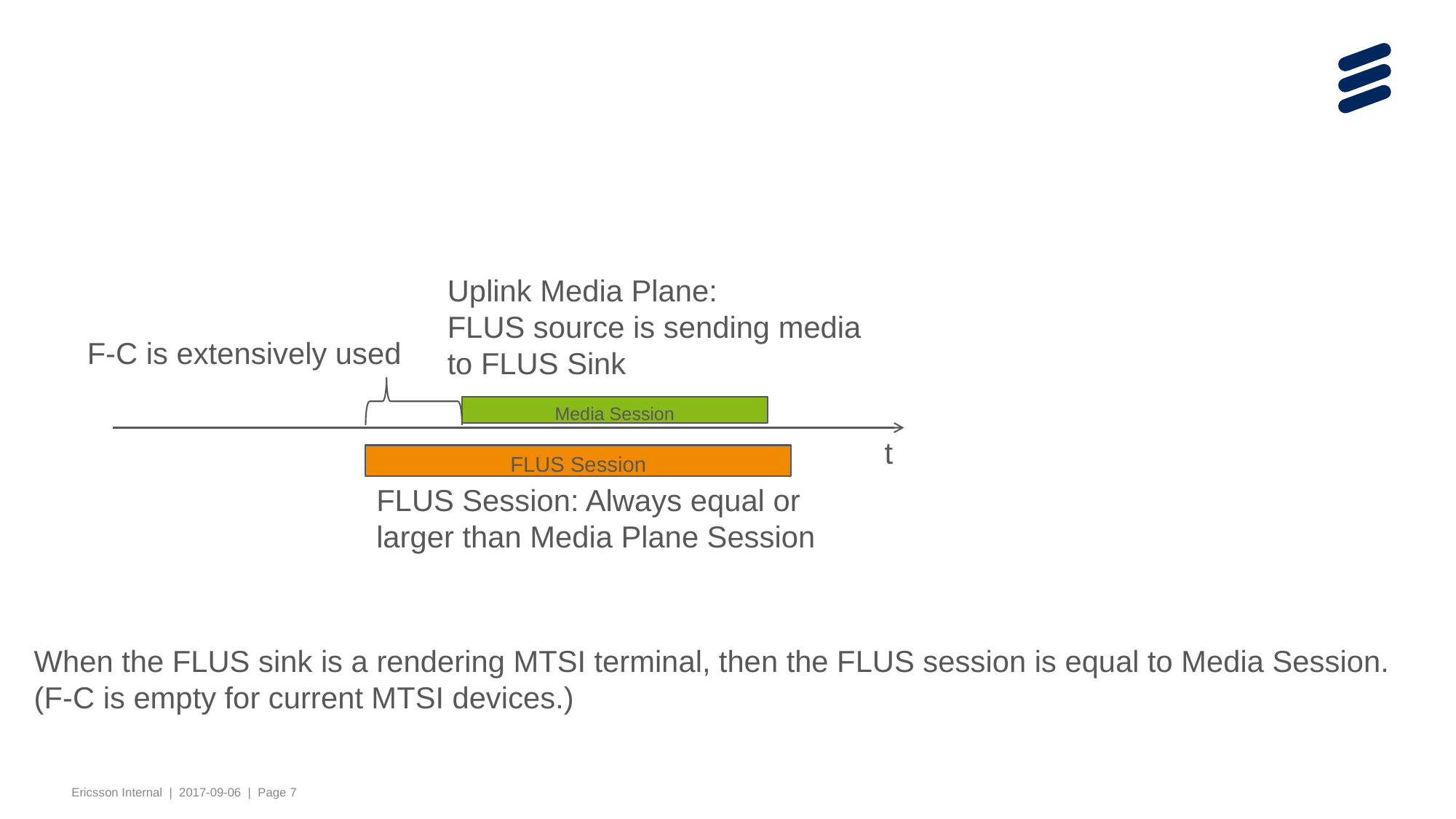

#
Uplink Media Plane:
FLUS source is sending media to FLUS Sink
F-C is extensively used

Media Session
t
FLUS Session
FLUS Session: Always equal or larger than Media Plane Session
When the FLUS sink is a rendering MTSI terminal, then the FLUS session is equal to Media Session.
(F-C is empty for current MTSI devices.)